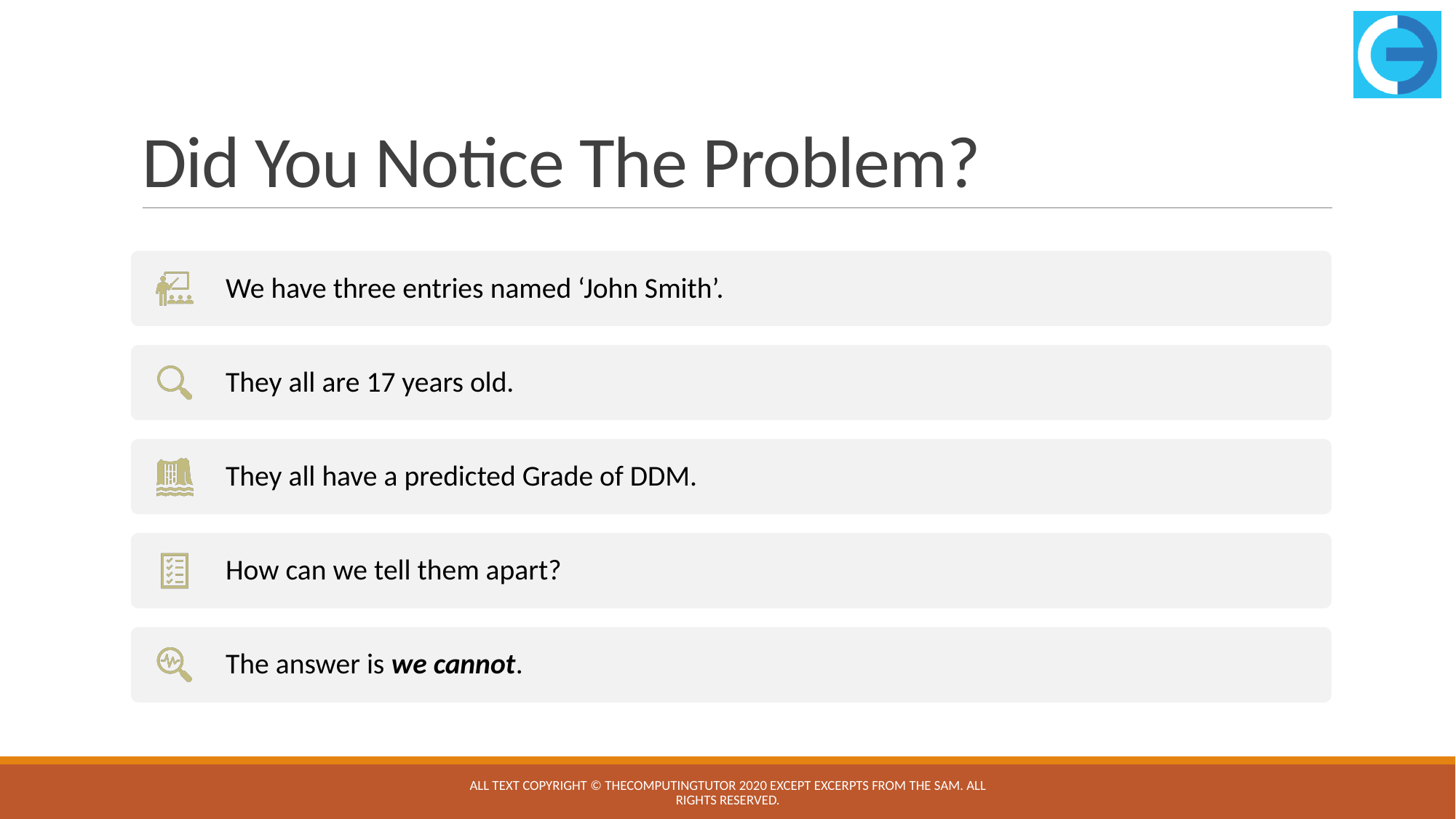

# Did You Notice The Problem?
We have three entries named ‘John Smith’.
They all are 17 years old.
They all have a predicted Grade of DDM.
How can we tell them apart?
The answer is we cannot.
All text copyright © TheComputingTutor 2020 except excerpts from the SAM. All rights Reserved.